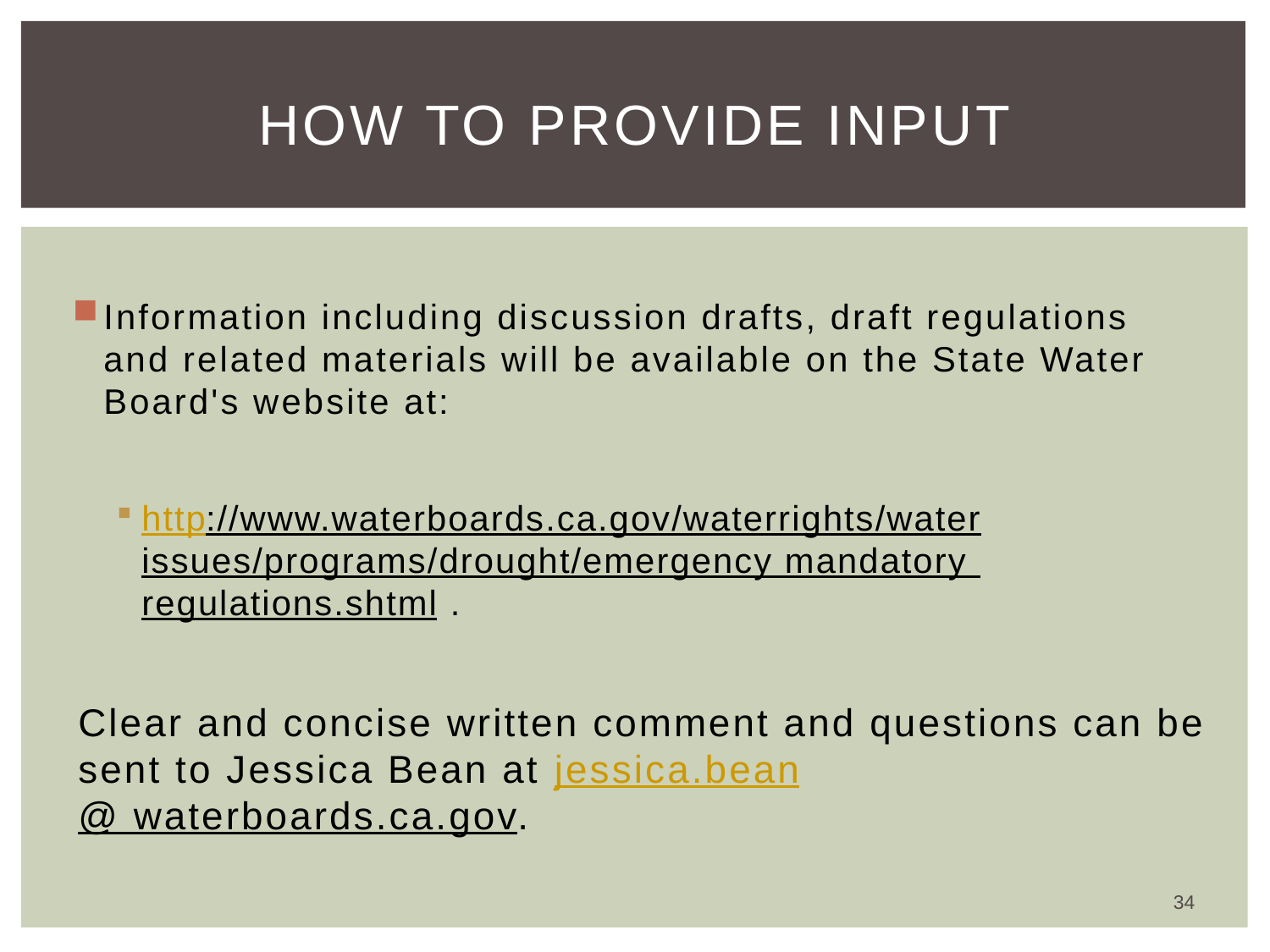

# How to provide input

Information including discussion drafts, draft regulations and related materials will be available on the State Water Board's website at:

http://www.waterboards.ca.gov/waterrights/water issues/programs/drought/emergency mandatory  regulations.shtml .

Clear and concise written comment and questions can be sent to Jessica Bean at jessica.bean@ waterboards.ca.gov.

34